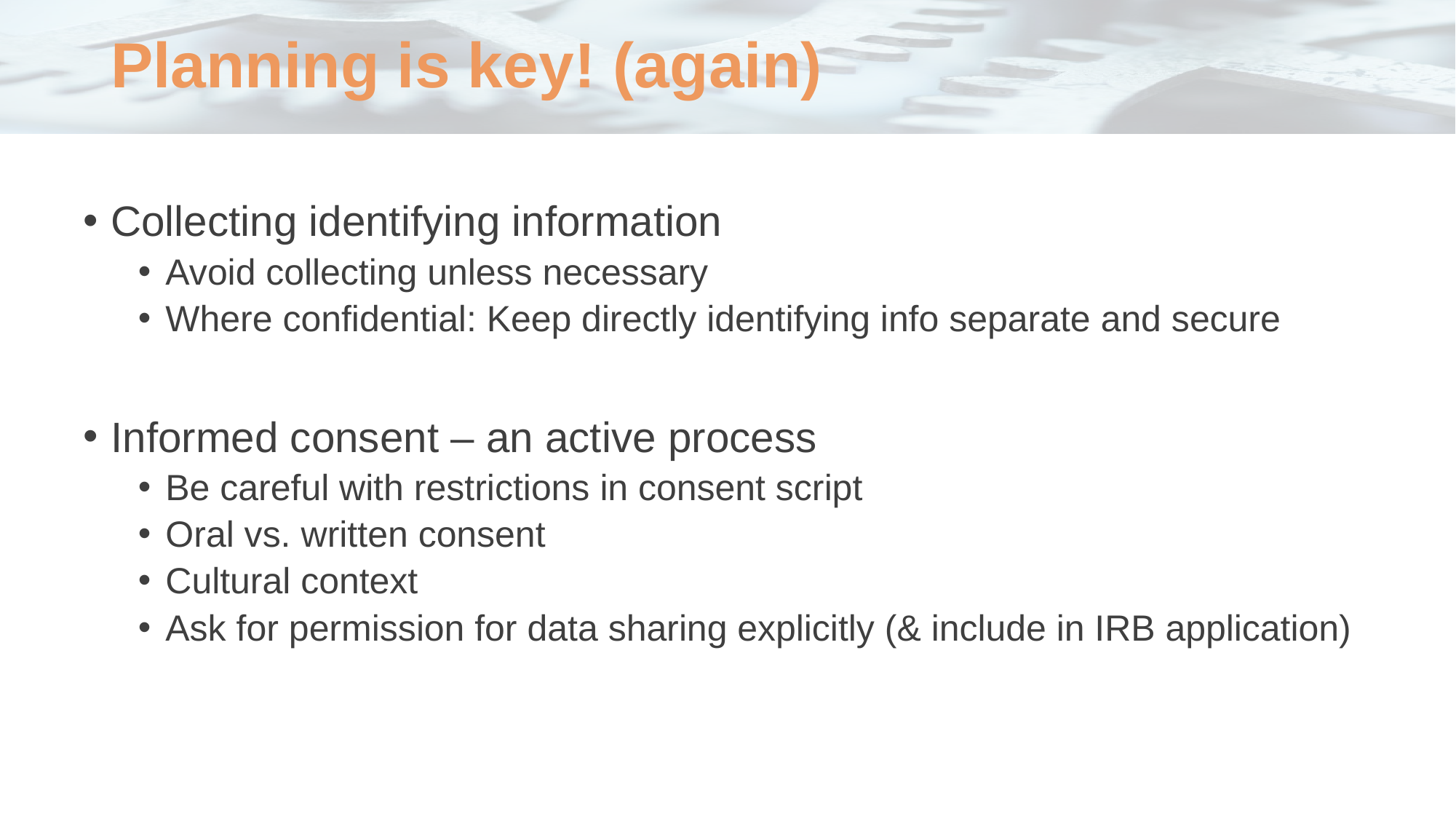

# Planning is key! (again)
Collecting identifying information
Avoid collecting unless necessary
Where confidential: Keep directly identifying info separate and secure

Informed consent – an active process
Be careful with restrictions in consent script
Oral vs. written consent
Cultural context
Ask for permission for data sharing explicitly (& include in IRB application)